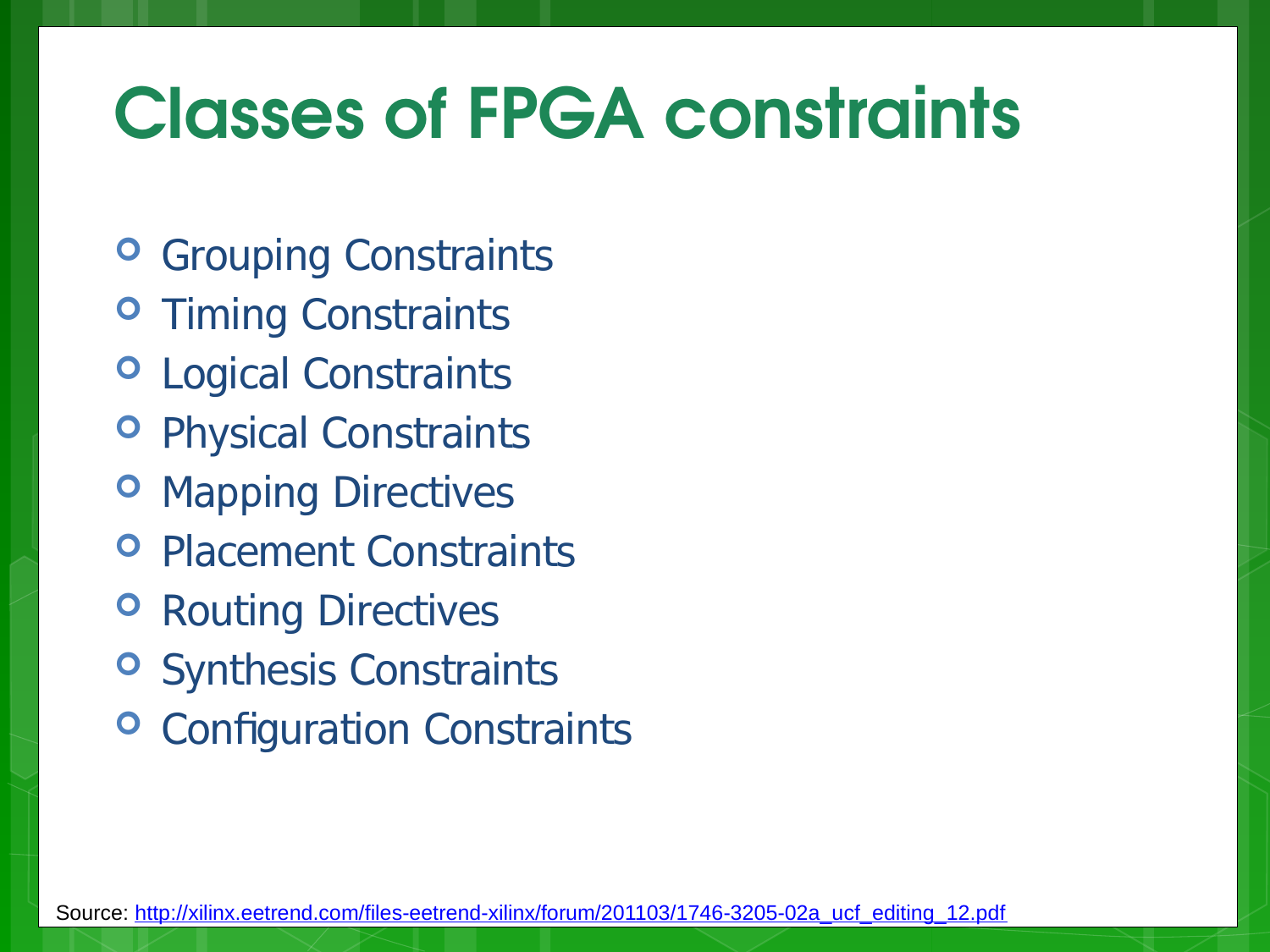

# Classes of FPGA constraints
Grouping Constraints
Timing Constraints
Logical Constraints
Physical Constraints
Mapping Directives
Placement Constraints
Routing Directives
Synthesis Constraints
Configuration Constraints
Source: http://xilinx.eetrend.com/files-eetrend-xilinx/forum/201103/1746-3205-02a_ucf_editing_12.pdf